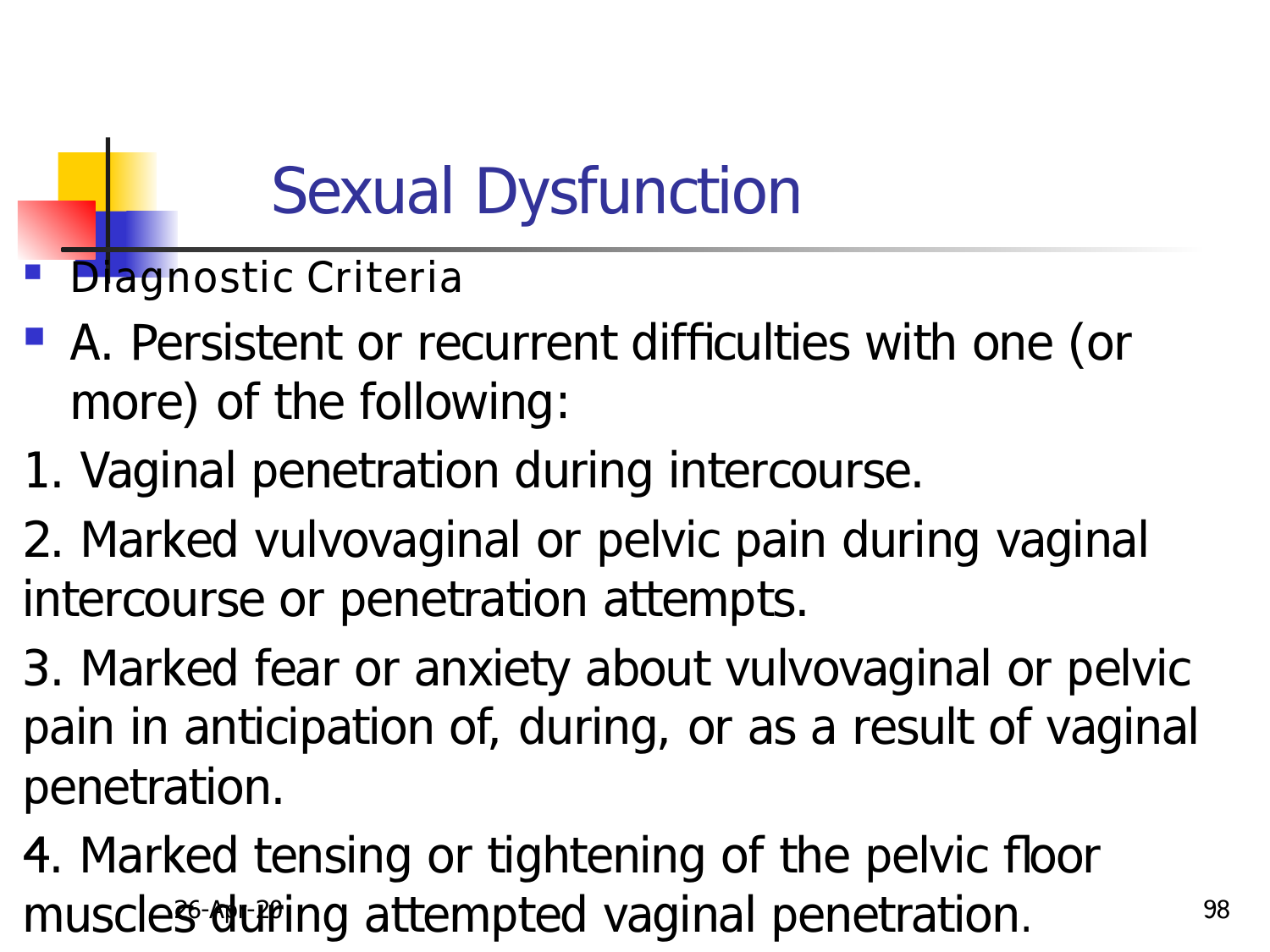

# Sexual Dysfunction
Diagnostic Criteria
A. Persistent or recurrent difficulties with one (or more) of the following:
1. Vaginal penetration during intercourse.
2. Marked vulvovaginal or pelvic pain during vaginal intercourse or penetration attempts.
3. Marked fear or anxiety about vulvovaginal or pelvic pain in anticipation of, during, or as a result of vaginal penetration.
4. Marked tensing or tightening of the pelvic floor muscles during attempted vaginal penetration.
26-Apr-20
98